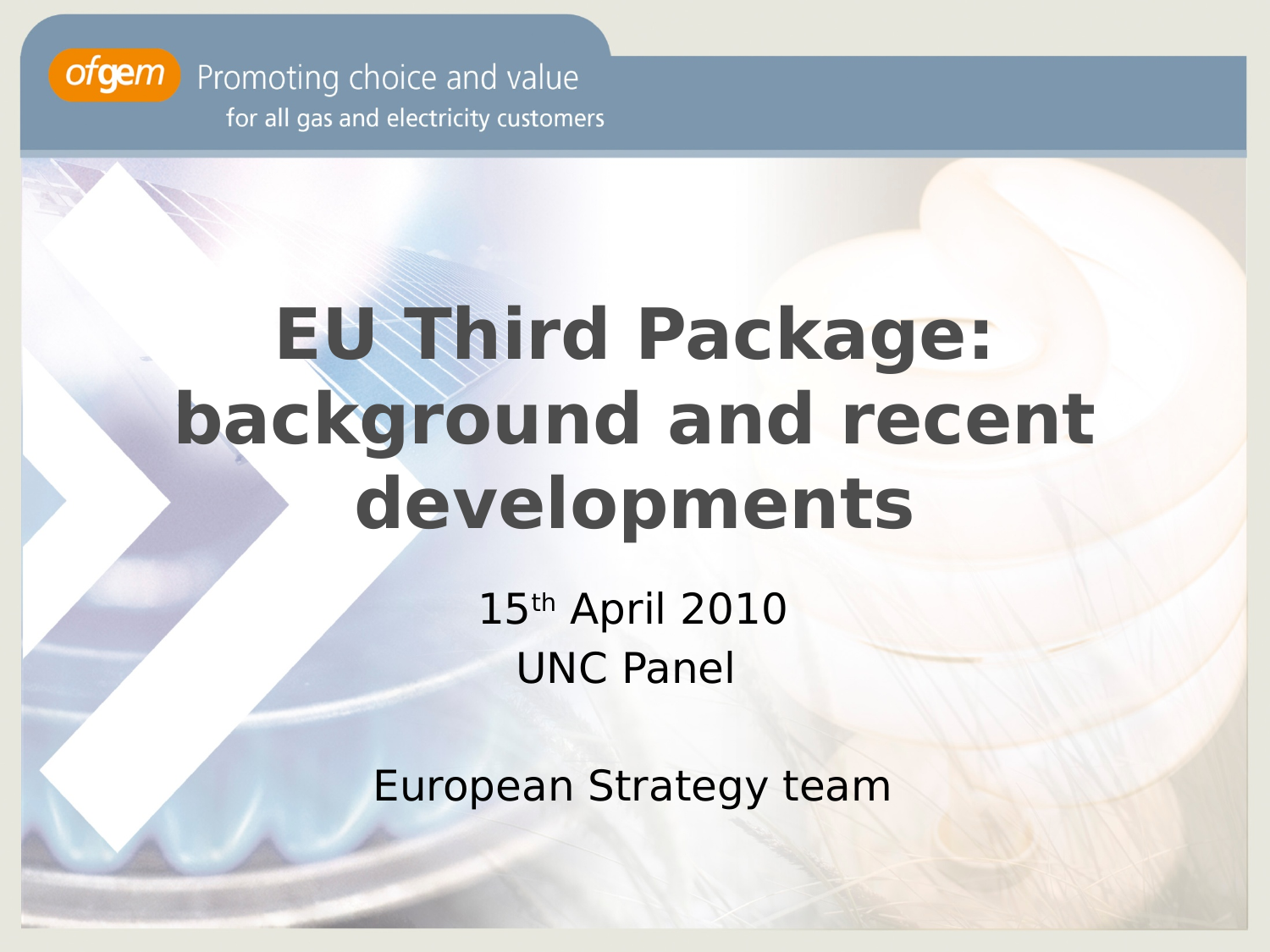

EU Third Package: background and recent developments
15th April 2010
UNC Panel

European Strategy team